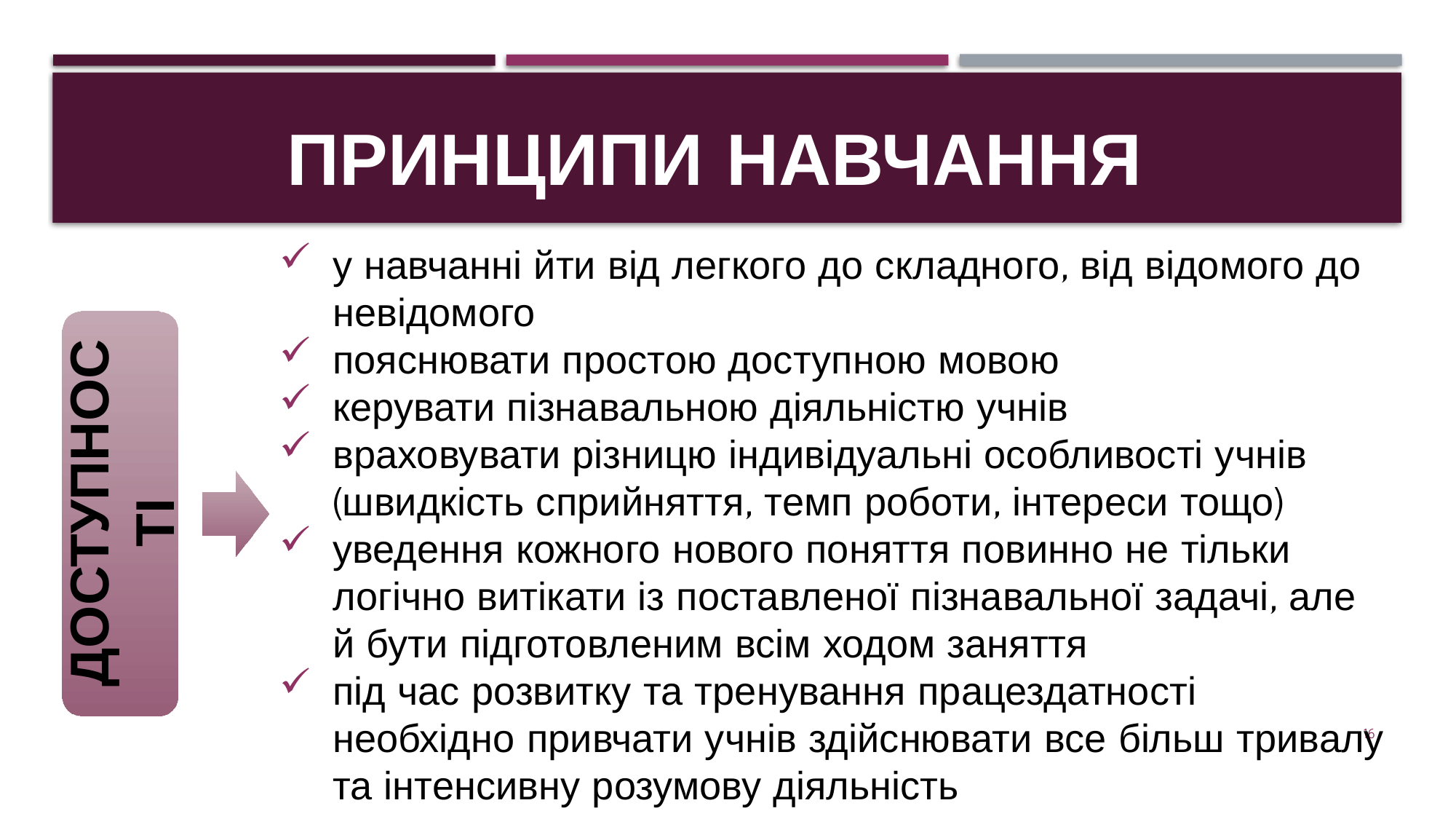

# Принципи навчання
у навчанні йти від легкого до складного, від відомого до невідомого
пояснювати простою доступною мовою
керувати пізнавальною діяльністю учнів
враховувати різницю індивідуальні особливості учнів (швидкість сприйняття, темп роботи, інтереси тощо)
уведення кожного нового поняття повинно не тільки логічно витікати із поставленої пізнавальної задачі, але й бути підготовленим всім ходом заняття
під час розвитку та тренування працездатності необхідно привчати учнів здійснювати все більш тривалу та інтенсивну розумову діяльність
ДОСТУПНОСТІ

16